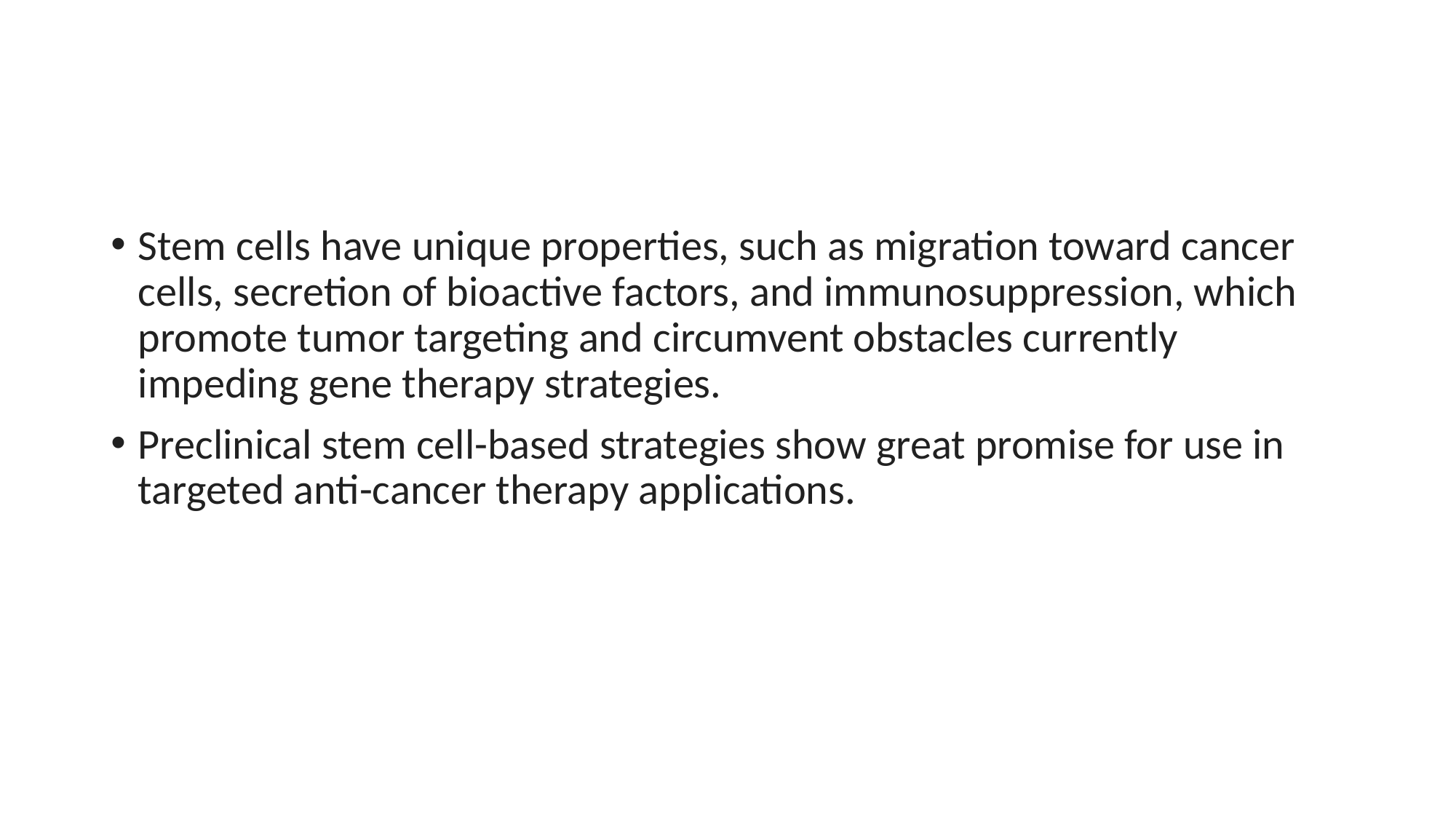

#
Stem cells have unique properties, such as migration toward cancer cells, secretion of bioactive factors, and immunosuppression, which promote tumor targeting and circumvent obstacles currently impeding gene therapy strategies.
Preclinical stem cell-based strategies show great promise for use in targeted anti-cancer therapy applications.